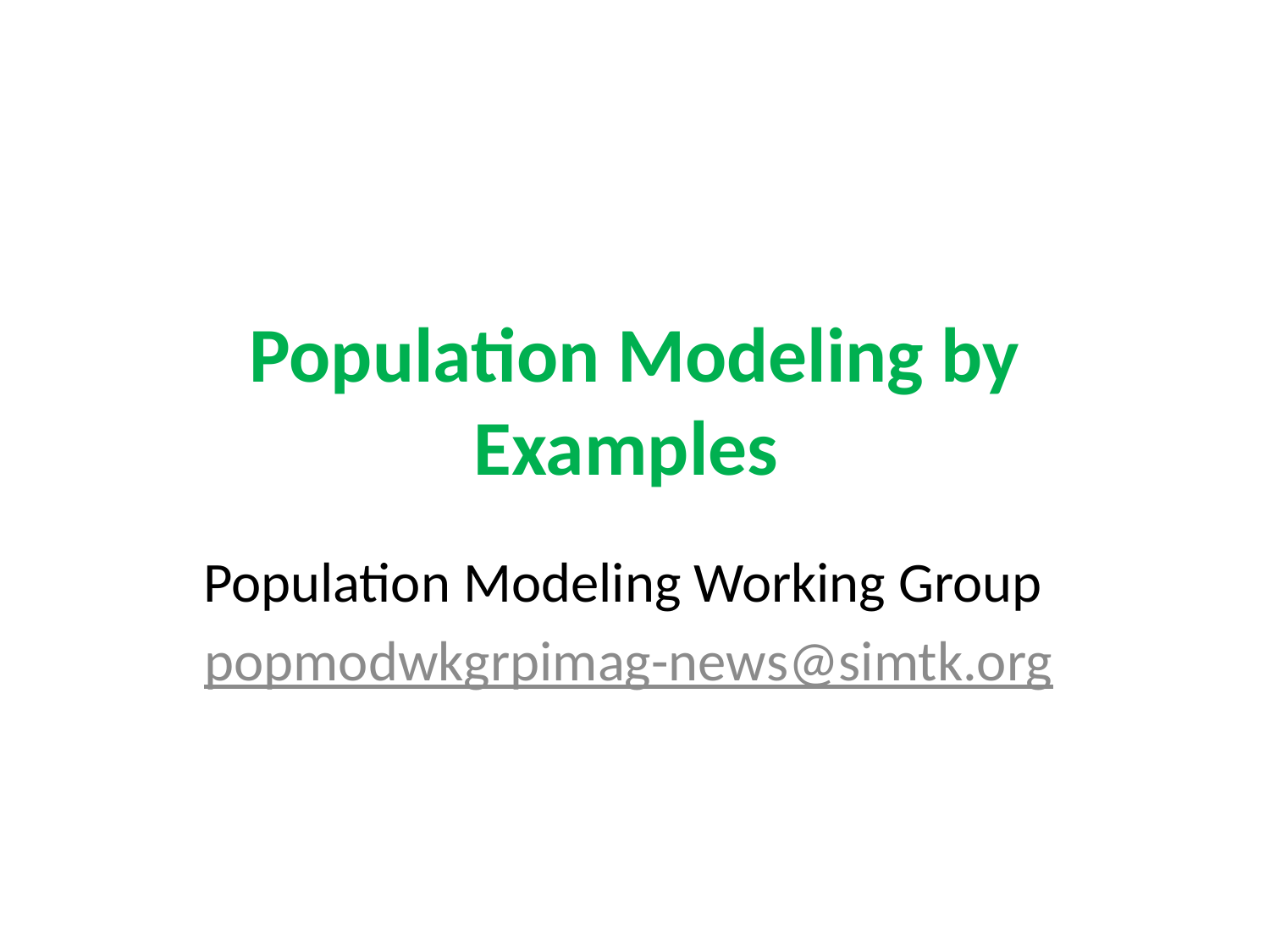

# Population Modeling by Examples
Population Modeling Working Group
popmodwkgrpimag-news@simtk.org